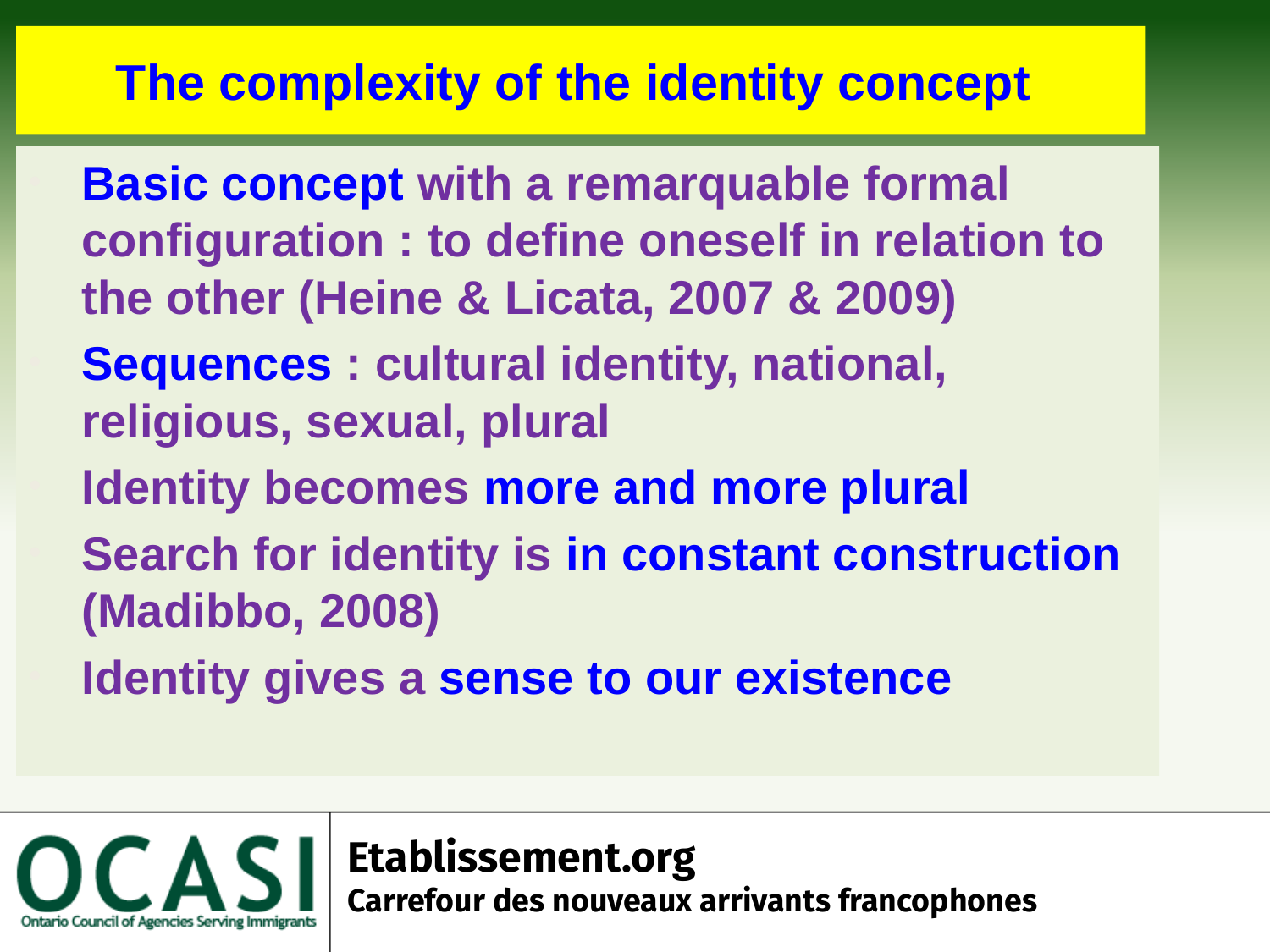

The complexity of the identity concept
Basic concept with a remarquable formal configuration : to define oneself in relation to the other (Heine & Licata, 2007 & 2009)
Sequences : cultural identity, national, religious, sexual, plural
Identity becomes more and more plural
Search for identity is in constant construction (Madibbo, 2008)
Identity gives a sense to our existence

Etablissement.org
Carrefour des nouveaux arrivants francophones